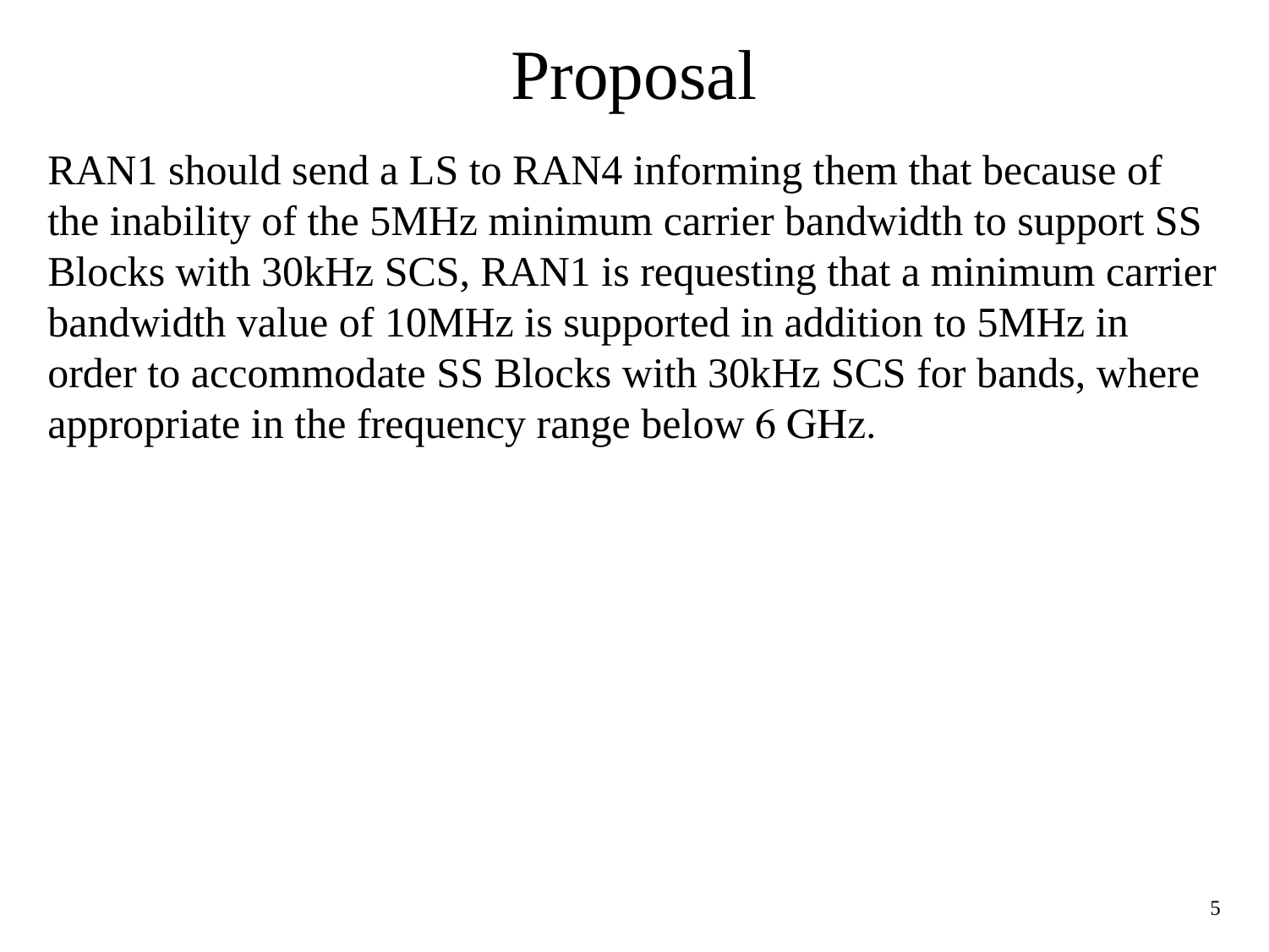

# Proposal
RAN1 should send a LS to RAN4 informing them that because of the inability of the 5MHz minimum carrier bandwidth to support SS Blocks with 30kHz SCS, RAN1 is requesting that a minimum carrier bandwidth value of 10MHz is supported in addition to 5MHz in order to accommodate SS Blocks with 30kHz SCS for bands, where appropriate in the frequency range below 6 GHz.
5